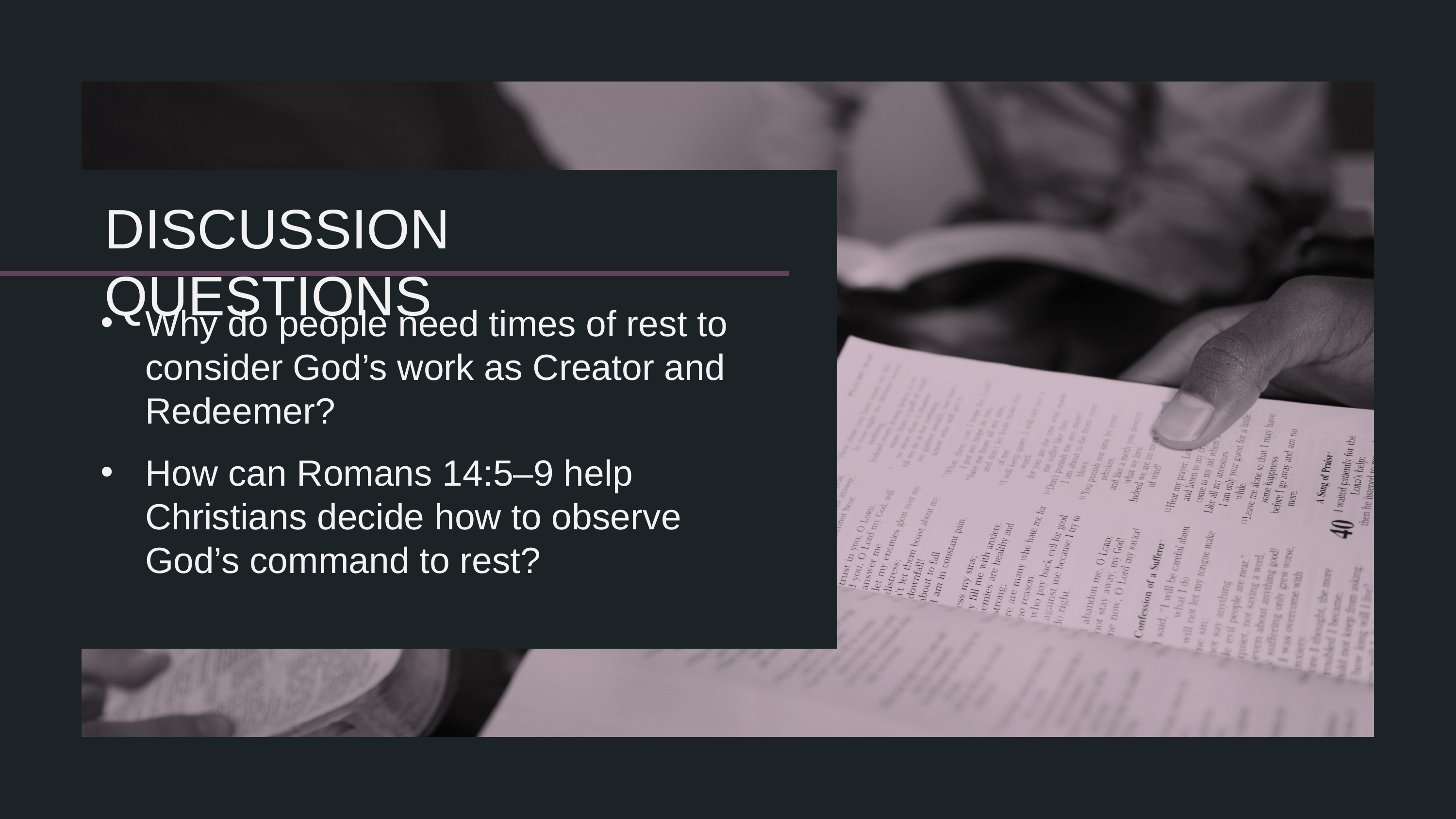

Why do people need times of rest to consider God’s work as Creator and Redeemer?
How can Romans 14:5–9 help Christians decide how to observe God’s command to rest?